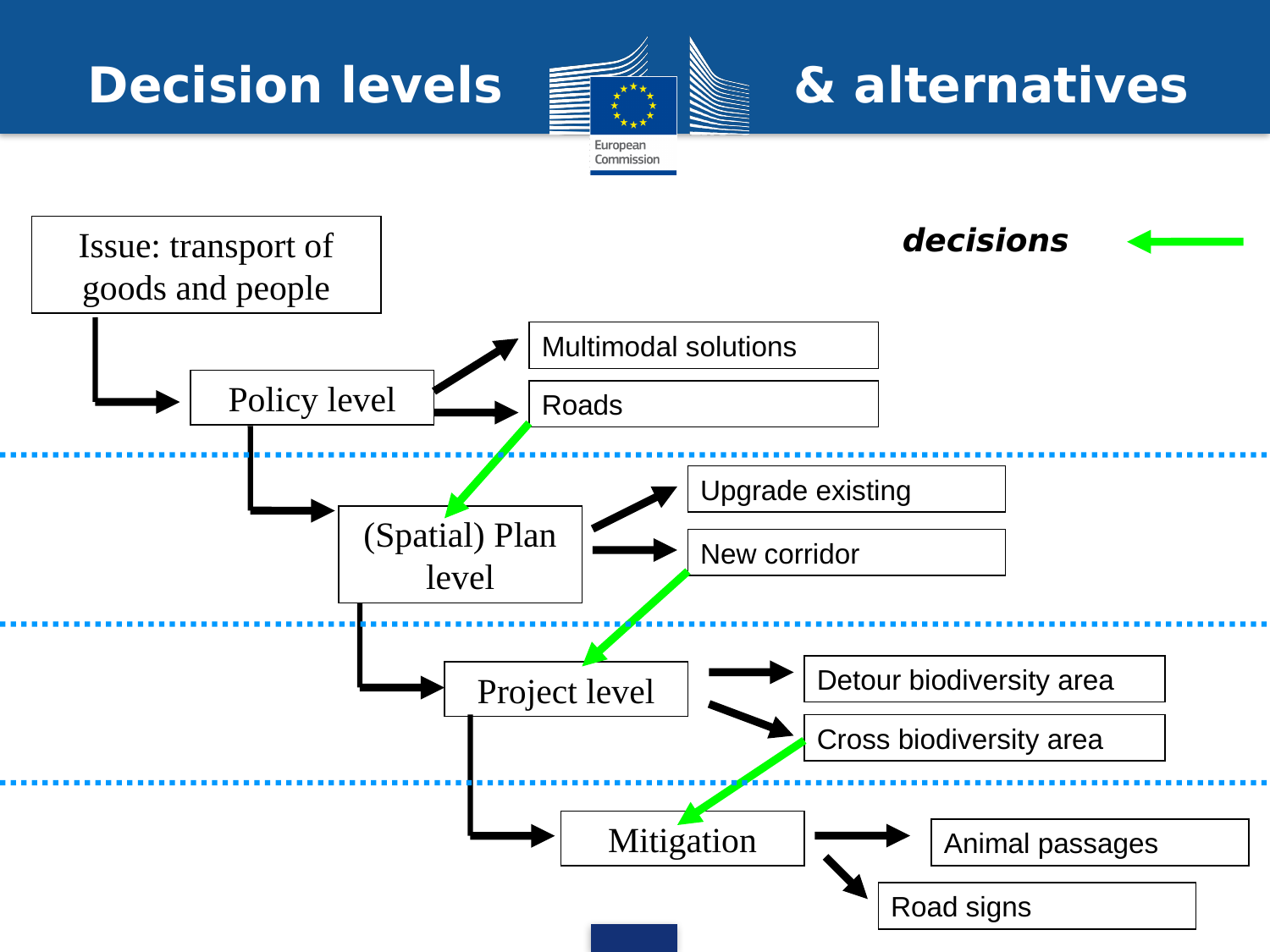

# Decision levels                 & alternatives
decisions
Issue: transport of goods and people

Multimodal solutions

Policy level
Roads

Upgrade existing

(Spatial) Plan level
New corridor

Detour biodiversity area
Project level

Cross biodiversity area

Mitigation
Animal passages

Road signs